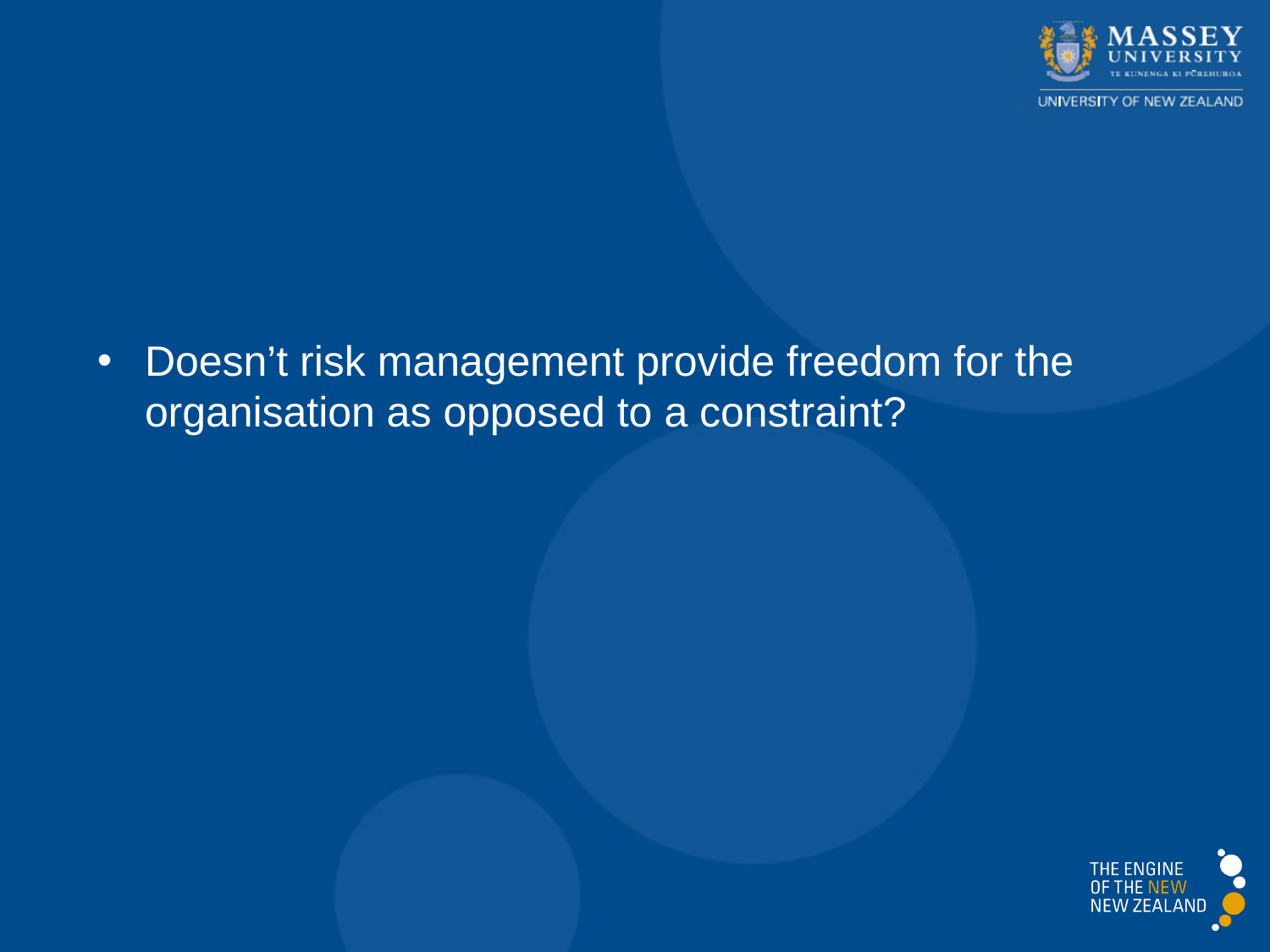

Doesn’t risk management provide freedom for the organisation as opposed to a constraint?